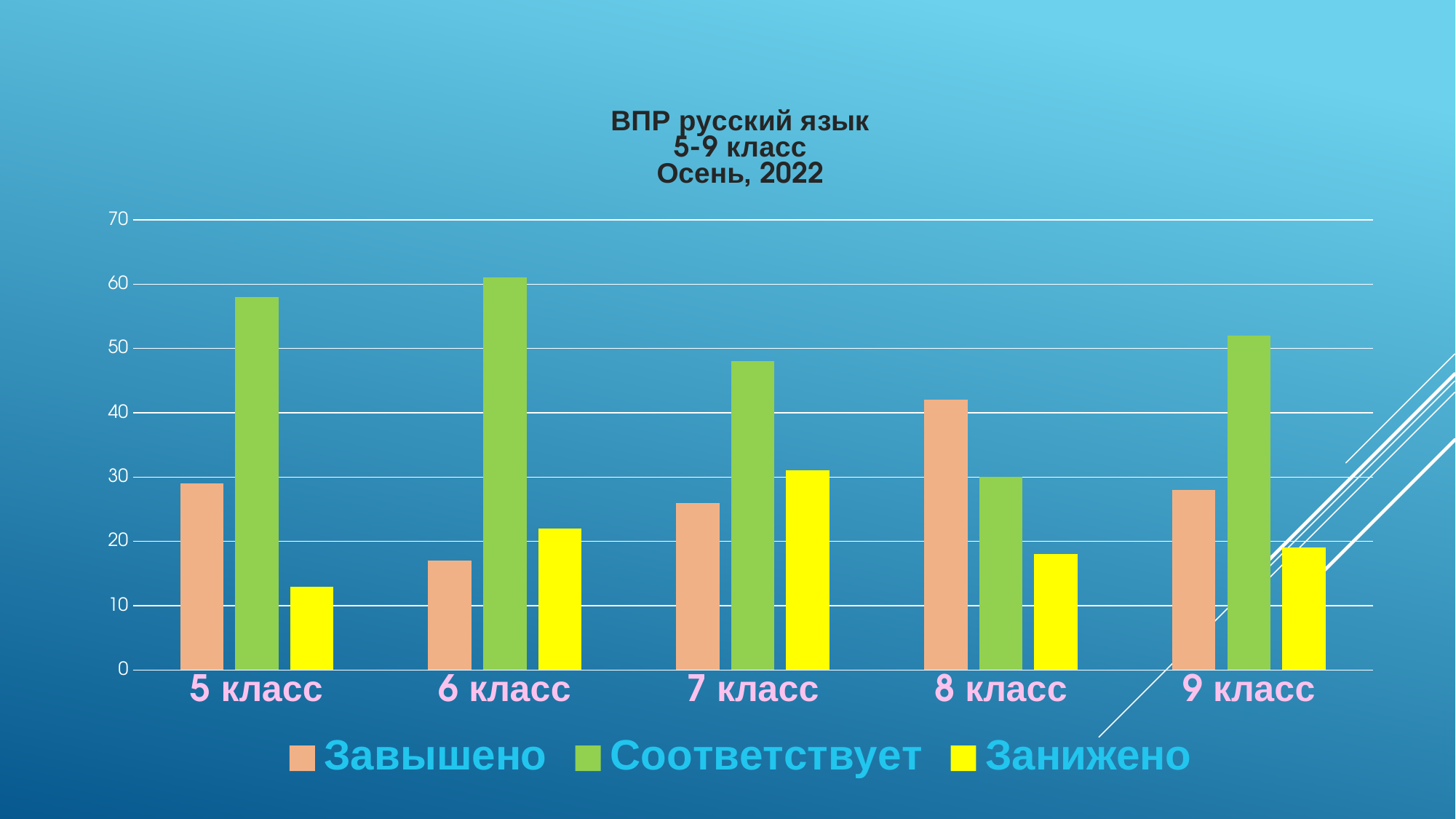

### Chart: ВПР русский язык
5-9 класс
Осень, 2022

| Category | Завышено | Соответствует | Занижено |
|---|---|---|---|
| 5 класс | 29.0 | 58.0 | 13.0 |
| 6 класс | 17.0 | 61.0 | 22.0 |
| 7 класс | 26.0 | 48.0 | 31.0 |
| 8 класс | 42.0 | 30.0 | 18.0 |
| 9 класс | 28.0 | 52.0 | 19.0 |
#